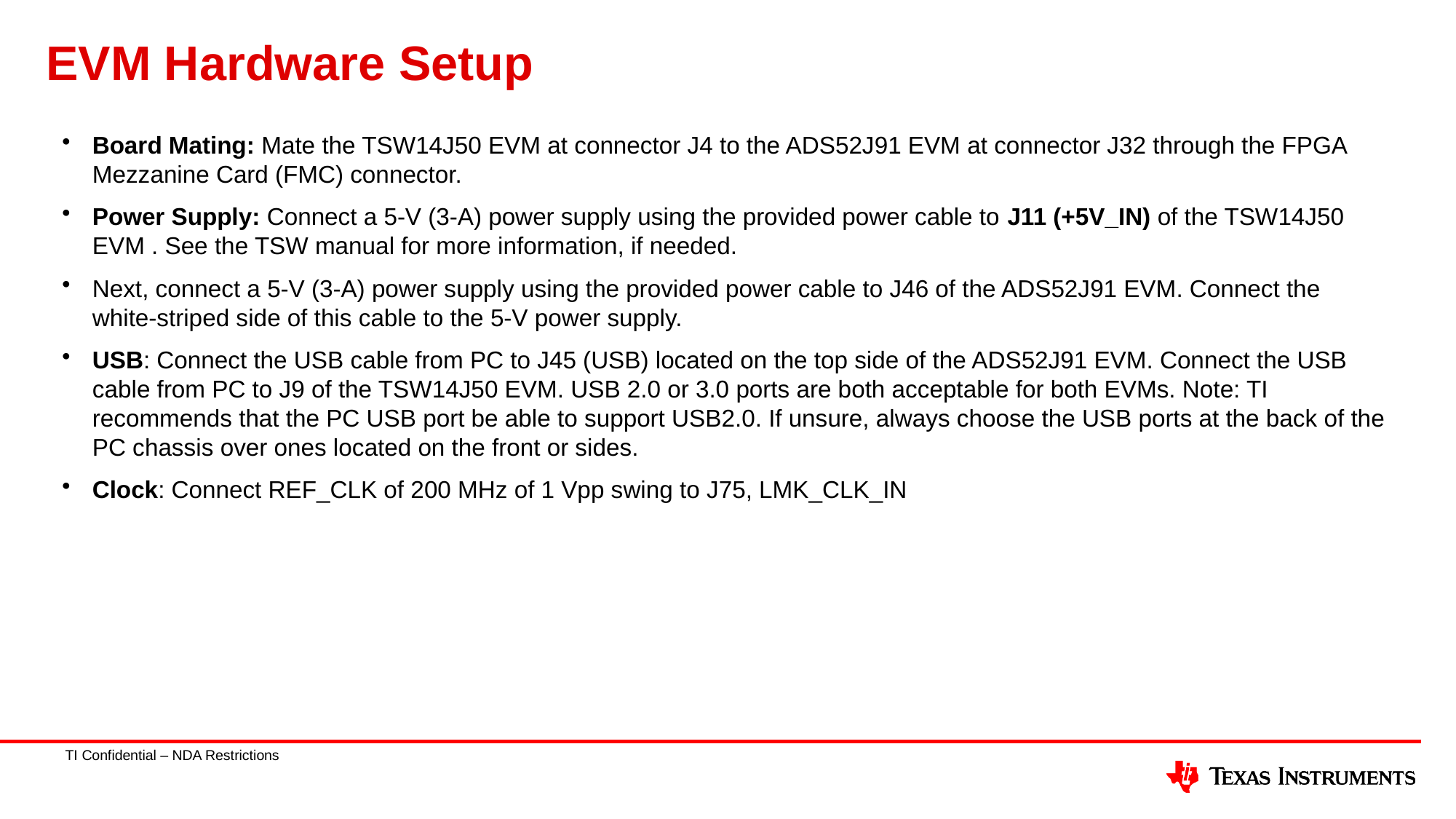

# EVM Hardware Setup
Board Mating: Mate the TSW14J50 EVM at connector J4 to the ADS52J91 EVM at connector J32 through the FPGA Mezzanine Card (FMC) connector.
Power Supply: Connect a 5-V (3-A) power supply using the provided power cable to J11 (+5V_IN) of the TSW14J50 EVM . See the TSW manual for more information, if needed.
Next, connect a 5-V (3-A) power supply using the provided power cable to J46 of the ADS52J91 EVM. Connect the white-striped side of this cable to the 5-V power supply.
USB: Connect the USB cable from PC to J45 (USB) located on the top side of the ADS52J91 EVM. Connect the USB cable from PC to J9 of the TSW14J50 EVM. USB 2.0 or 3.0 ports are both acceptable for both EVMs. Note: TI recommends that the PC USB port be able to support USB2.0. If unsure, always choose the USB ports at the back of the PC chassis over ones located on the front or sides.
Clock: Connect REF_CLK of 200 MHz of 1 Vpp swing to J75, LMK_CLK_IN